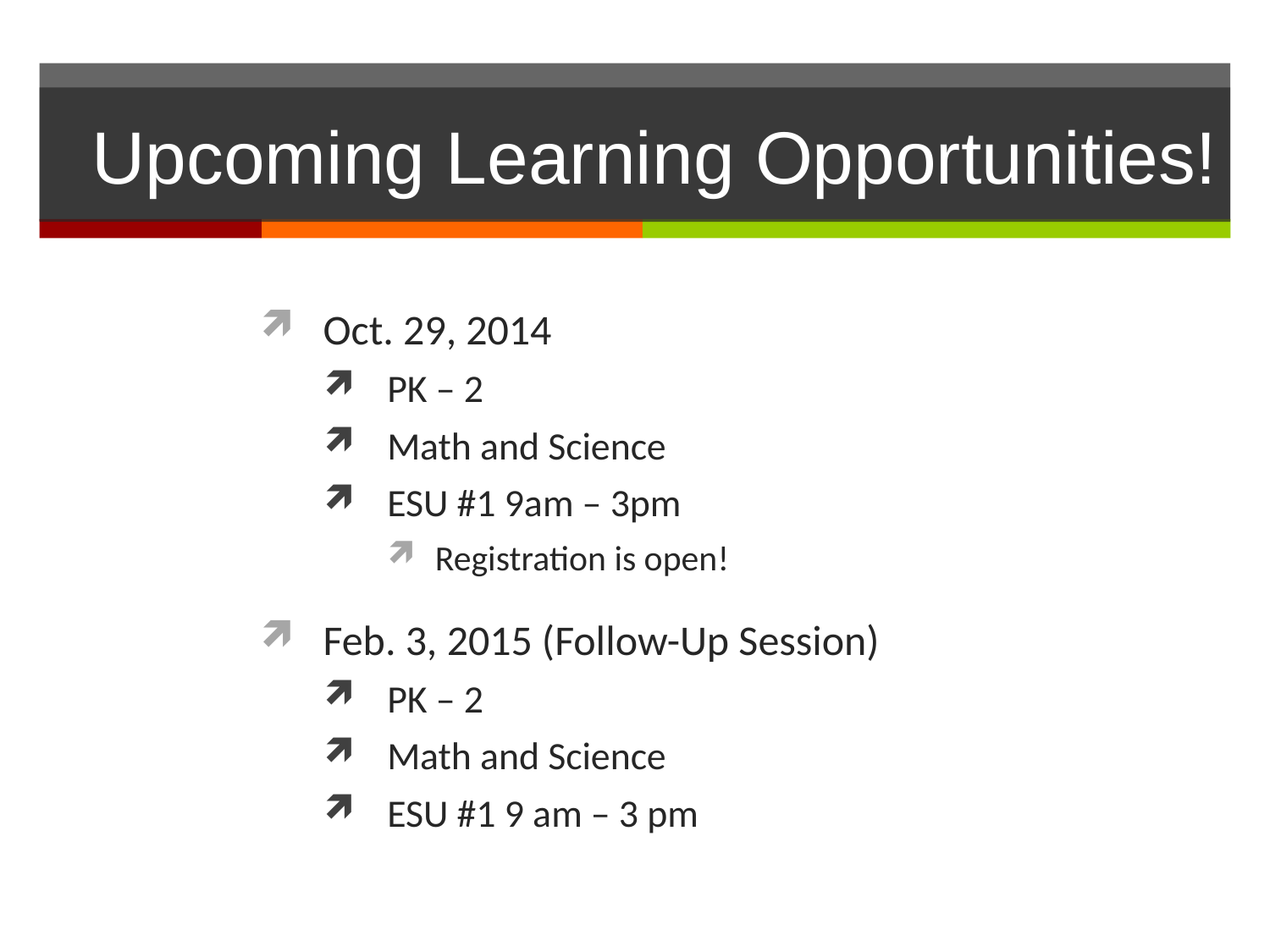

# Upcoming Learning Opportunities!
Oct. 29, 2014
PK – 2
Math and Science
ESU #1 9am – 3pm
Registration is open!
Feb. 3, 2015 (Follow-Up Session)
PK – 2
Math and Science
ESU #1 9 am – 3 pm